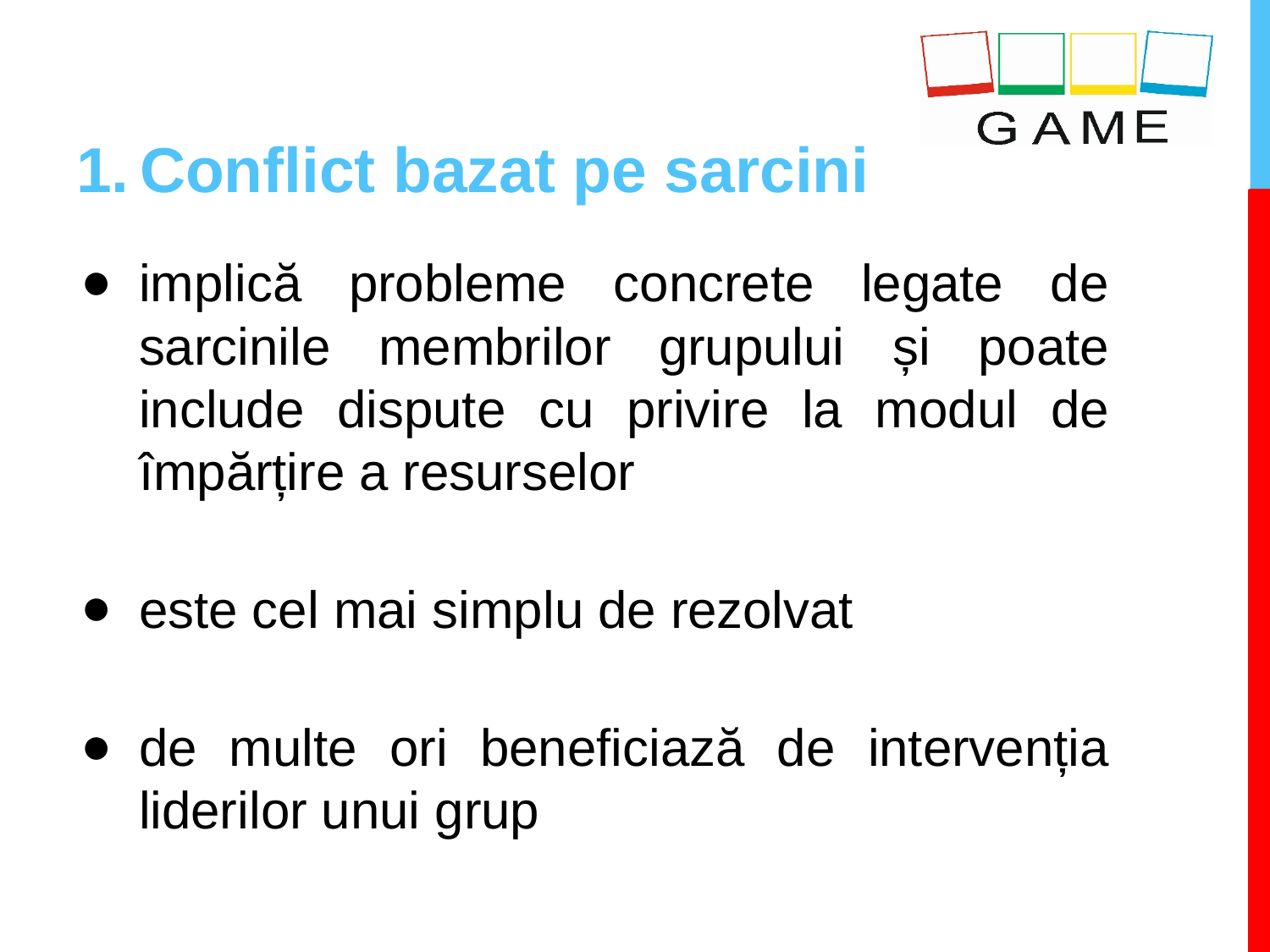

# Conflict bazat pe sarcini
implică probleme concrete legate de sarcinile membrilor grupului și poate include dispute cu privire la modul de împărțire a resurselor

este cel mai simplu de rezolvat

de multe ori beneficiază de intervenția liderilor unui grup